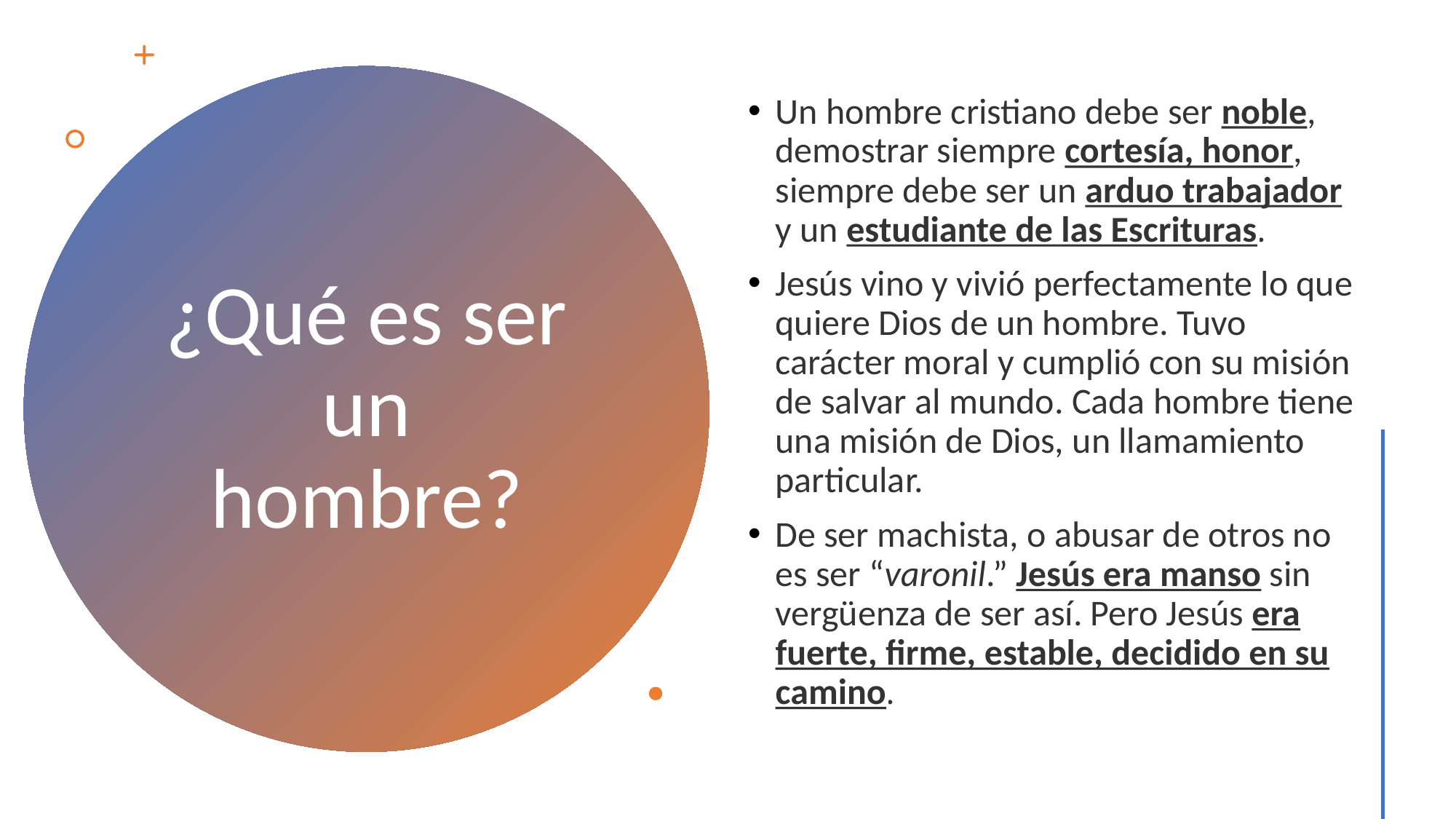

Un hombre cristiano debe ser noble, demostrar siempre cortesía, honor, siempre debe ser un arduo trabajador y un estudiante de las Escrituras.
Jesús vino y vivió perfectamente lo que quiere Dios de un hombre. Tuvo carácter moral y cumplió con su misión de salvar al mundo. Cada hombre tiene una misión de Dios, un llamamiento particular.
De ser machista, o abusar de otros no es ser “varonil.” Jesús era manso sin vergüenza de ser así. Pero Jesús era fuerte, firme, estable, decidido en su camino.

# ¿Qué es ser un hombre?